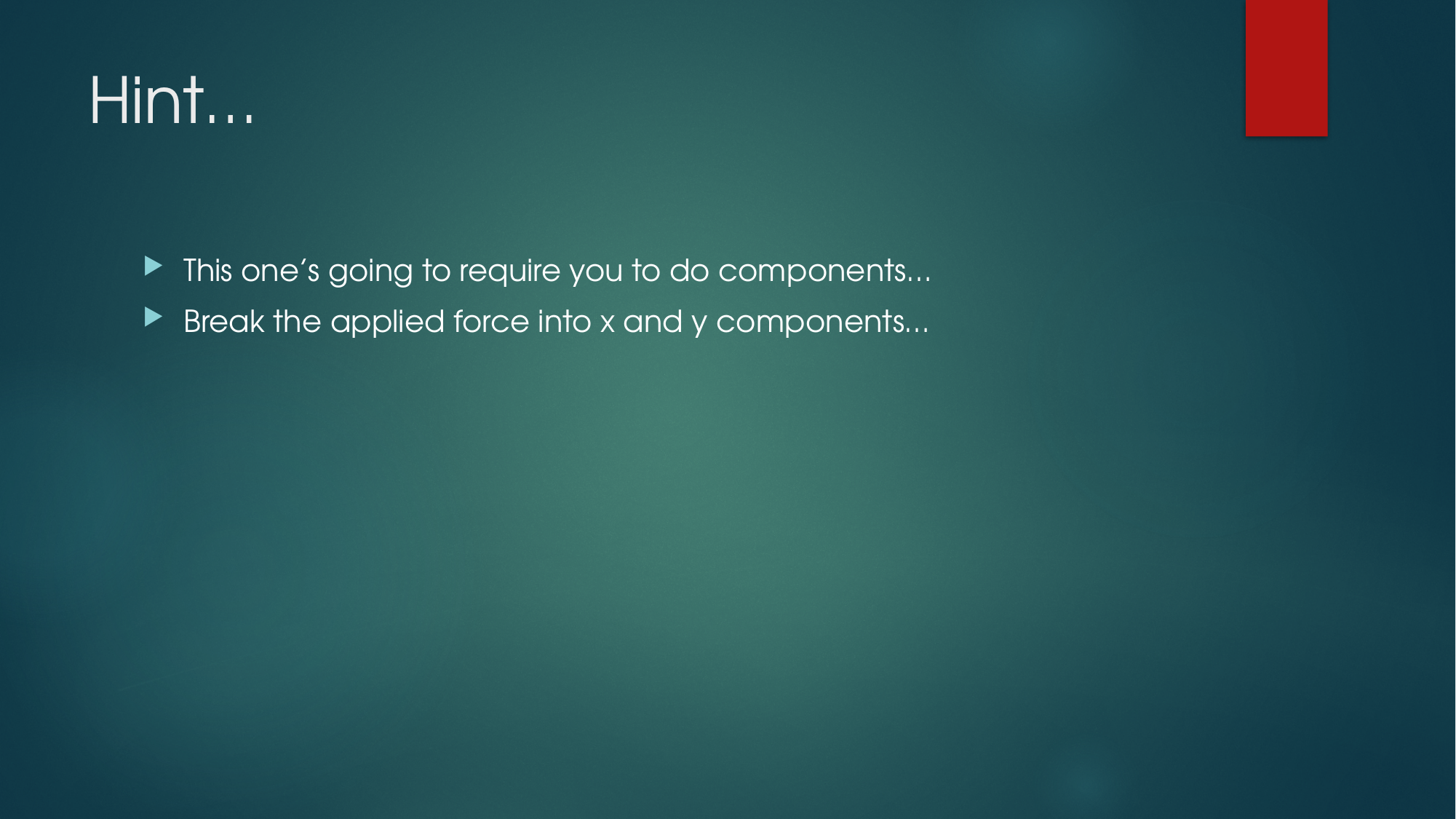

# Hint…
This one’s going to require you to do components…
Break the applied force into x and y components…